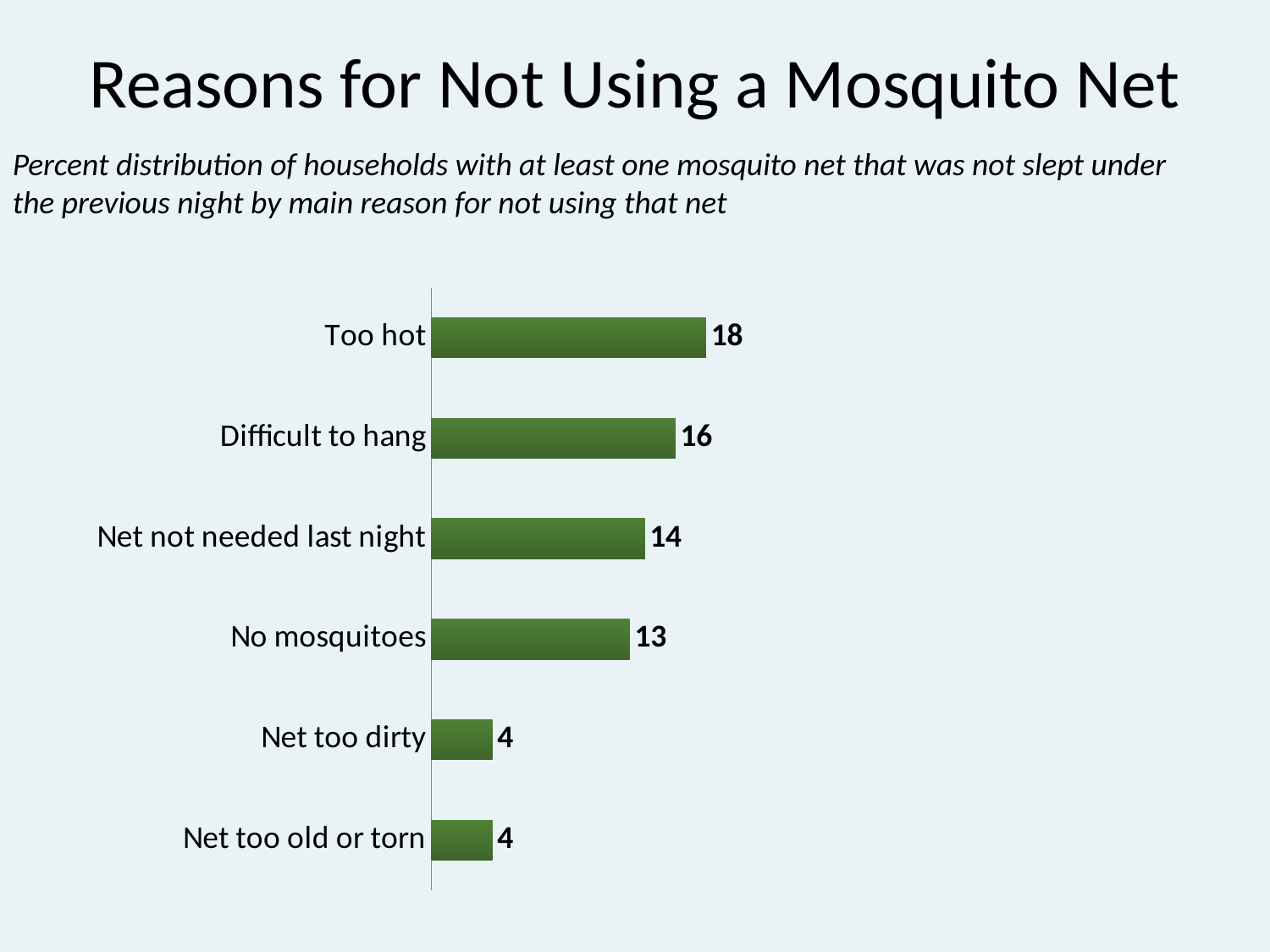

# Reasons for Not Using a Mosquito Net
Percent distribution of households with at least one mosquito net that was not slept under the previous night by main reason for not using that net

### Chart

| Category | Sales |
|---|---|
| Net too old or torn | 4.0 |
| Net too dirty | 4.0 |
| No mosquitoes | 13.0 |
| Net not needed last night | 14.0 |
| Difficult to hang | 16.0 |
| Too hot | 18.0 |